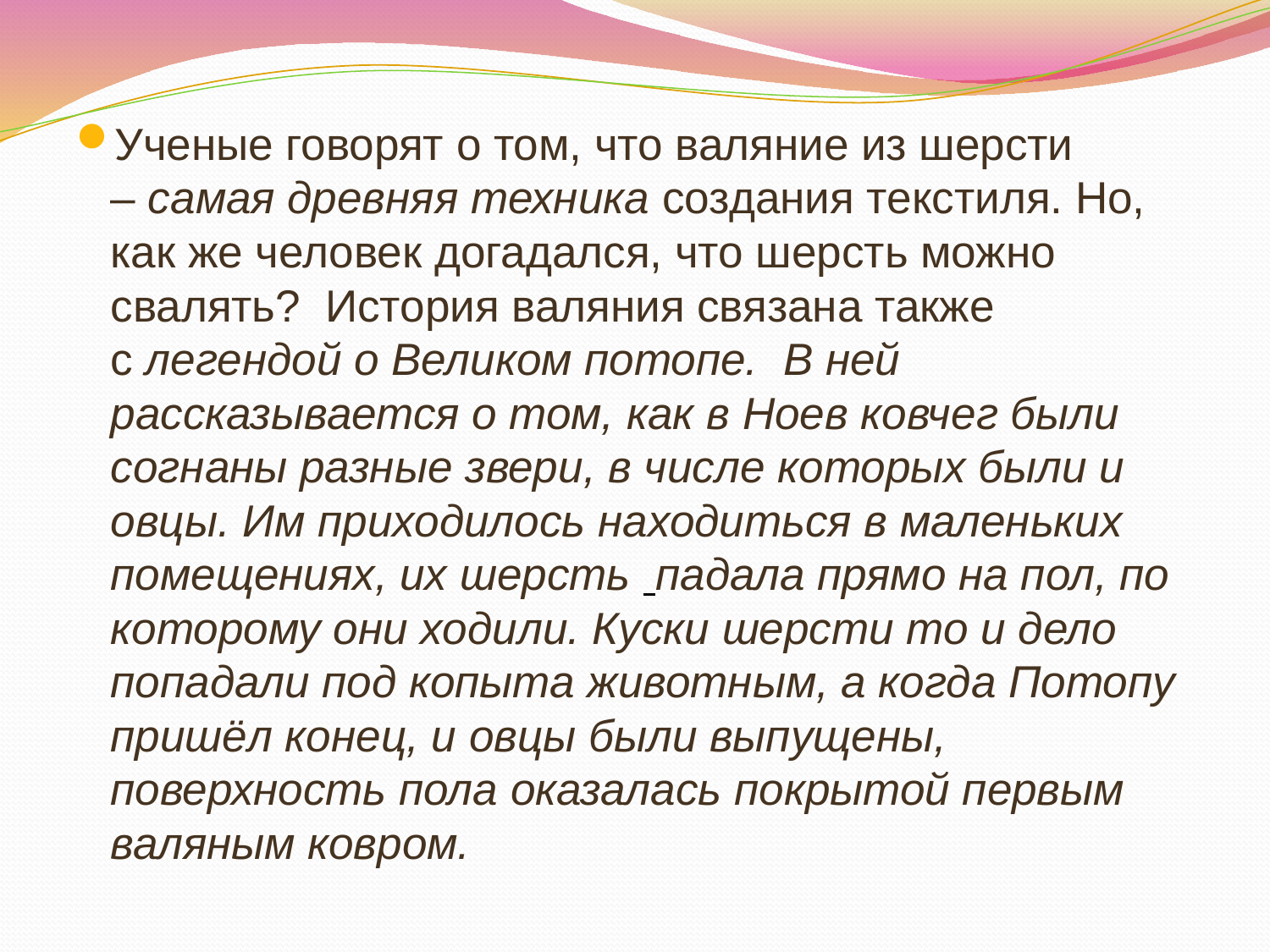

Ученые говорят о том, что валяние из шерсти – самая древняя техника создания текстиля. Но, как же человек догадался, что шерсть можно свалять?  История валяния связана также с легендой о Великом потопе.  В ней рассказывается о том, как в Ноев ковчег были согнаны разные звери, в числе которых были и овцы. Им приходилось находиться в маленьких помещениях, их шерсть  падала прямо на пол, по которому они ходили. Куски шерсти то и дело попадали под копыта животным, а когда Потопу пришёл конец, и овцы были выпущены, поверхность пола оказалась покрытой первым валяным ковром.